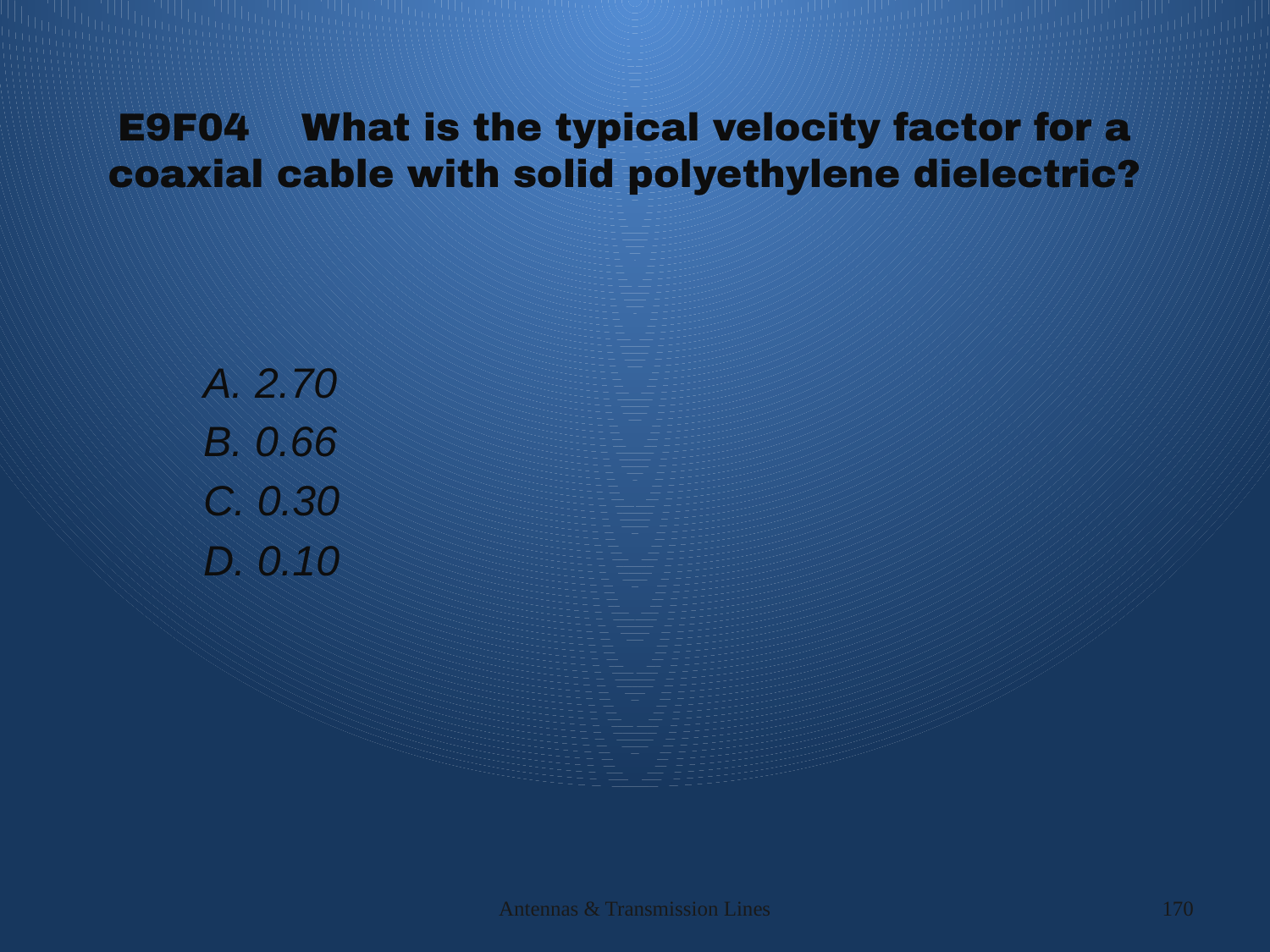

# E9F04    What is the typical velocity factor for a coaxial cable with solid polyethylene dielectric?
A. 2.70
B. 0.66
C. 0.30
D. 0.10
Antennas & Transmission Lines
170